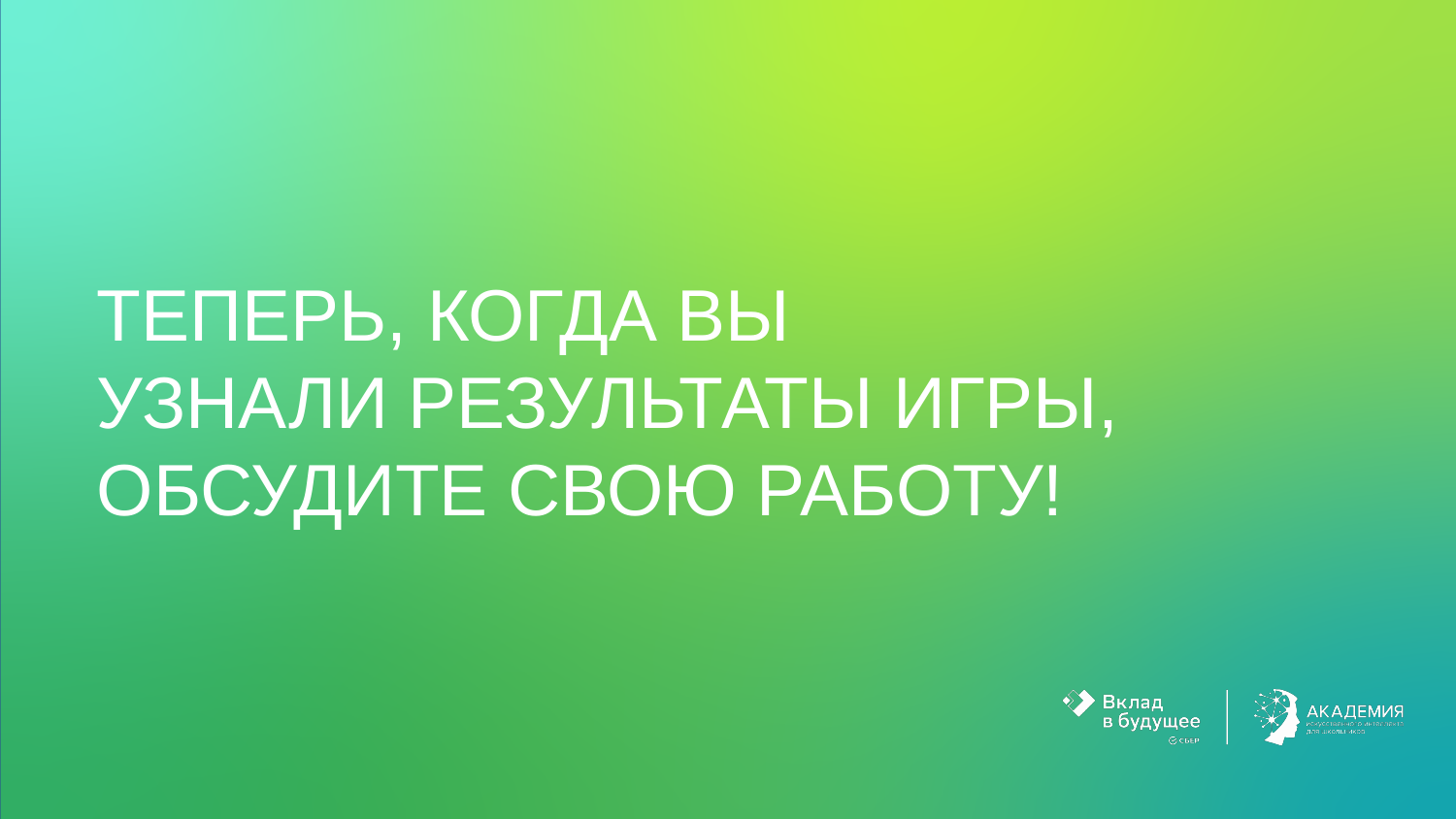

ТЕПЕРЬ, КОГДА ВЫ
УЗНАЛИ РЕЗУЛЬТАТЫ ИГРЫ,
ОБСУДИТЕ СВОЮ РАБОТУ!